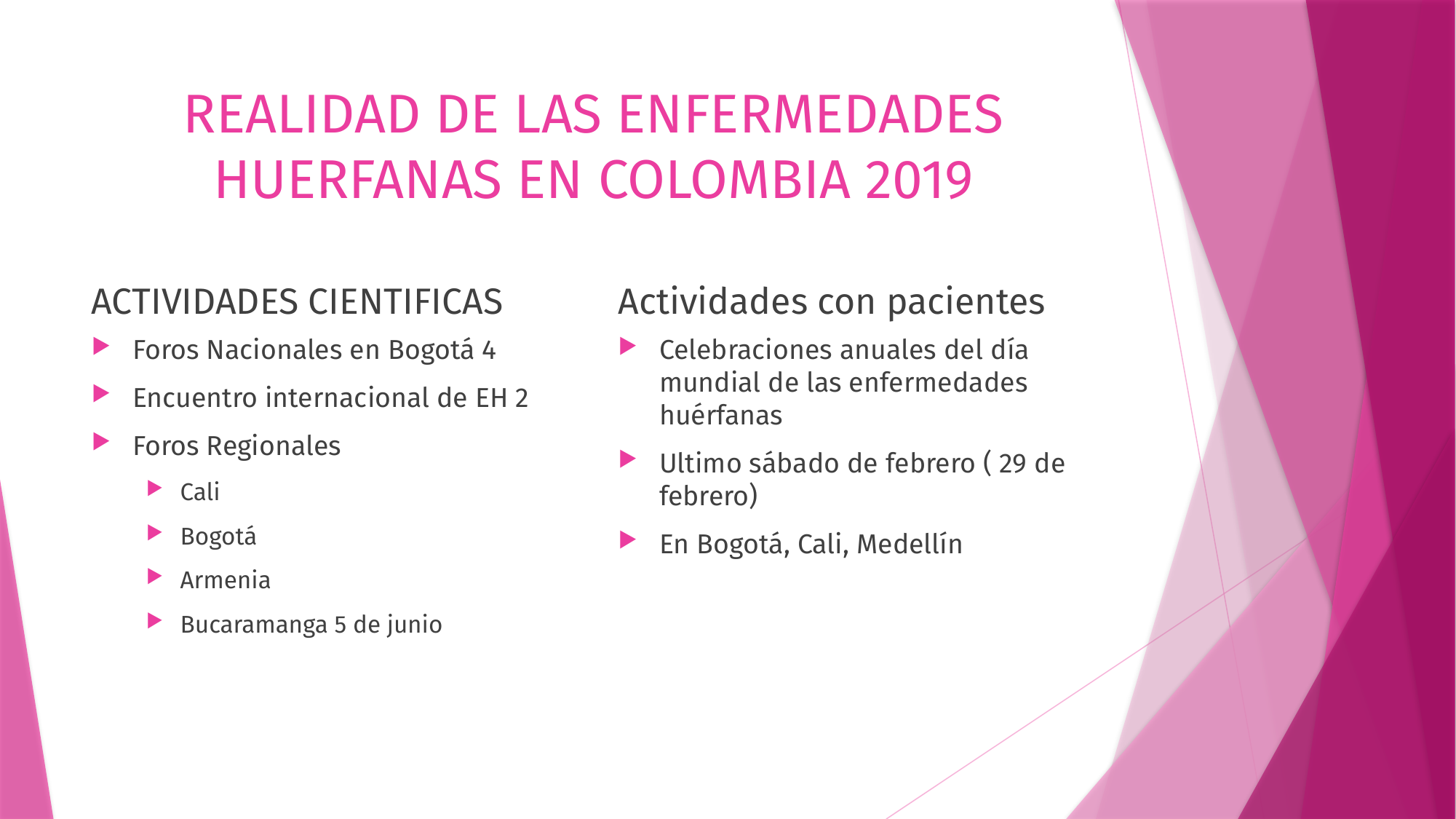

# REALIDAD DE LAS ENFERMEDADES HUERFANAS EN COLOMBIA 2019
ACTIVIDADES CIENTIFICAS
Actividades con pacientes
Foros Nacionales en Bogotá 4
Encuentro internacional de EH 2
Foros Regionales
Cali
Bogotá
Armenia
Bucaramanga 5 de junio
Celebraciones anuales del día mundial de las enfermedades huérfanas
Ultimo sábado de febrero ( 29 de febrero)
En Bogotá, Cali, Medellín